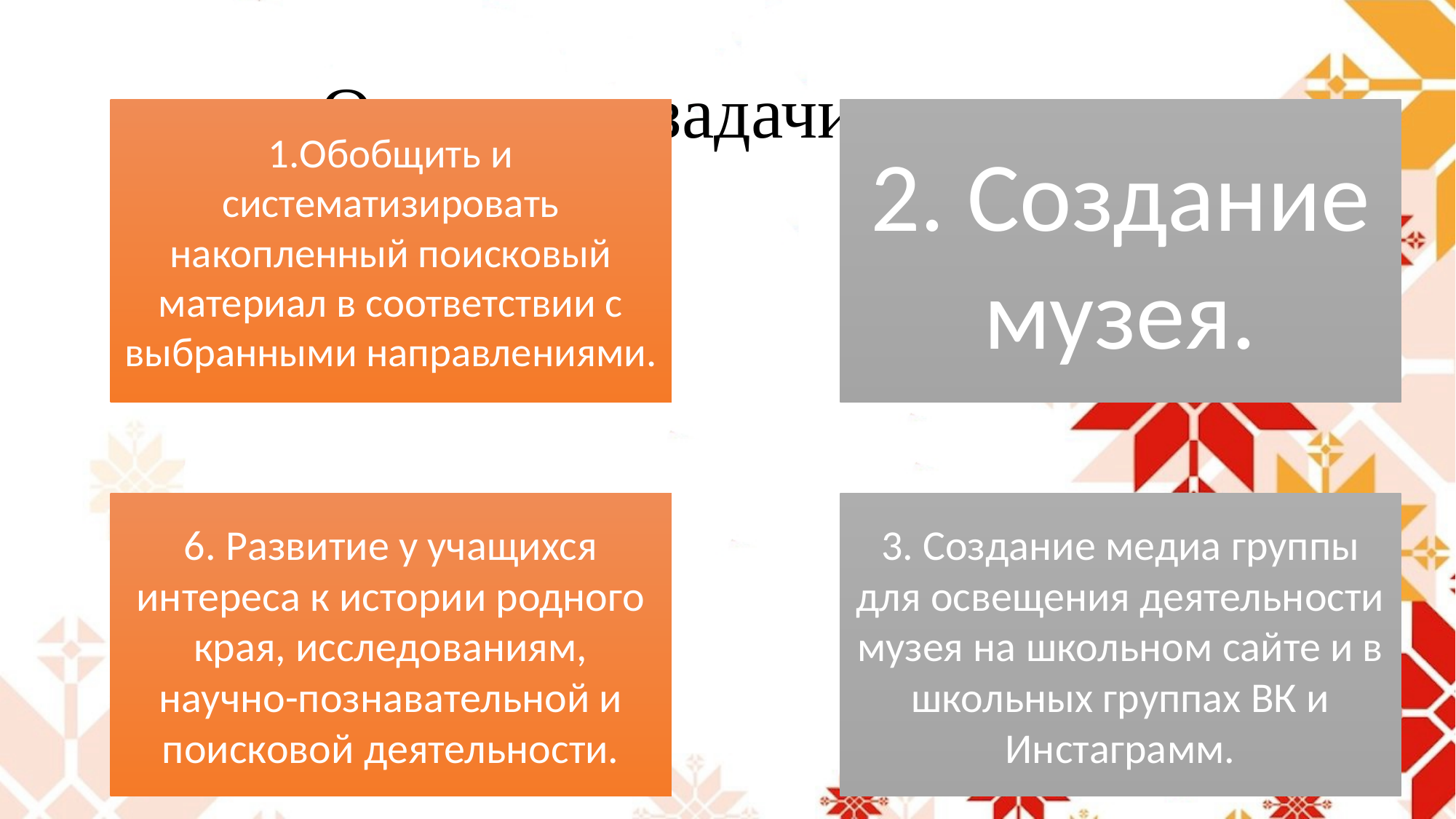

# Основные задачи проекта
1.Обобщить и систематизировать накопленный поисковый материал в соответствии с выбранными направлениями.
3. Создание медиа группы для освещения деятельности музея на школьном сайте и в школьных группах ВК и Инстаграмм.
6. Развитие у учащихся интереса к истории родного края, исследованиям, научно-познавательной и поисковой деятельности.
2. Создание музея.